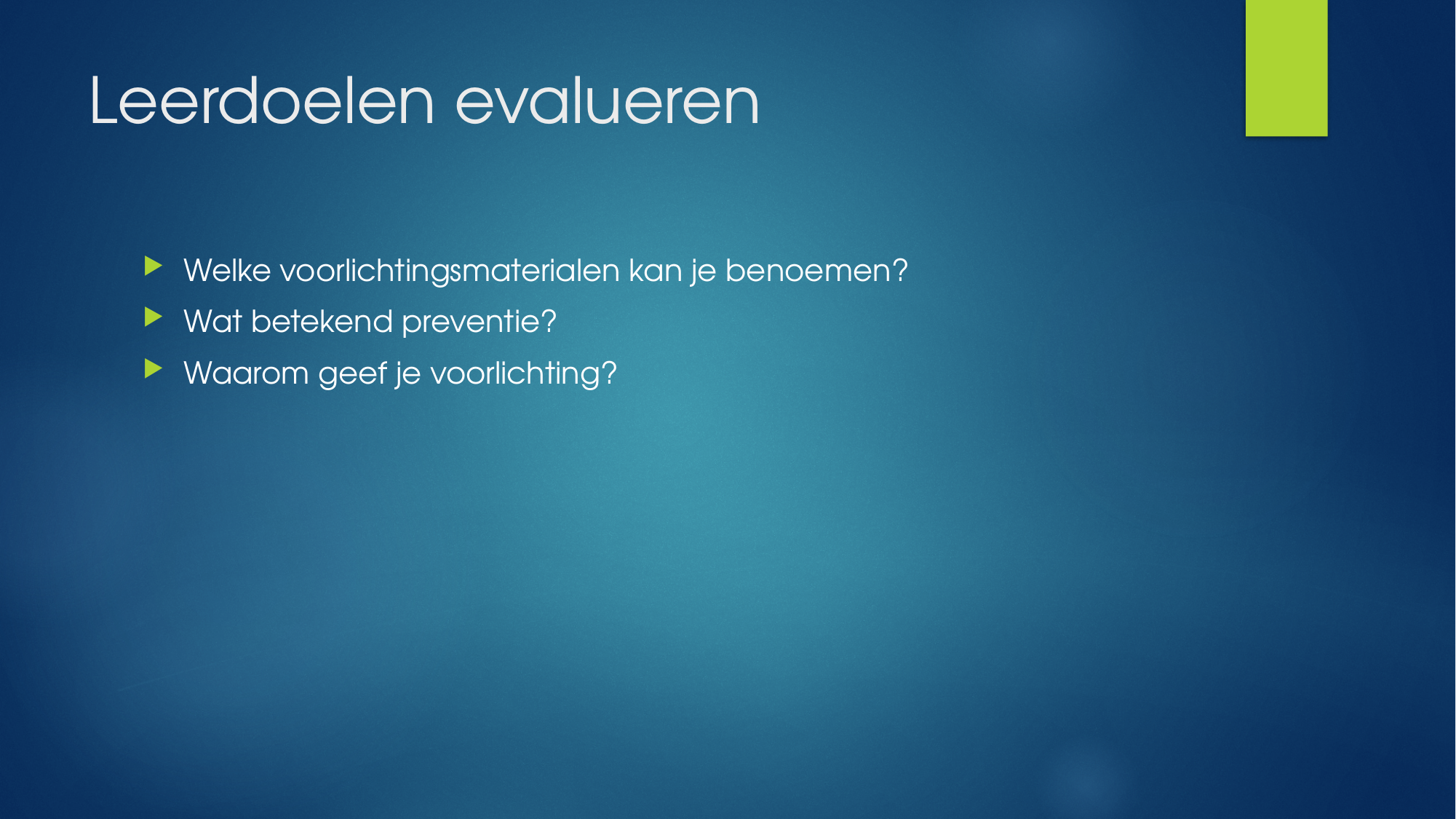

# Leerdoelen evalueren
Welke voorlichtingsmaterialen kan je benoemen?
Wat betekend preventie?
Waarom geef je voorlichting?